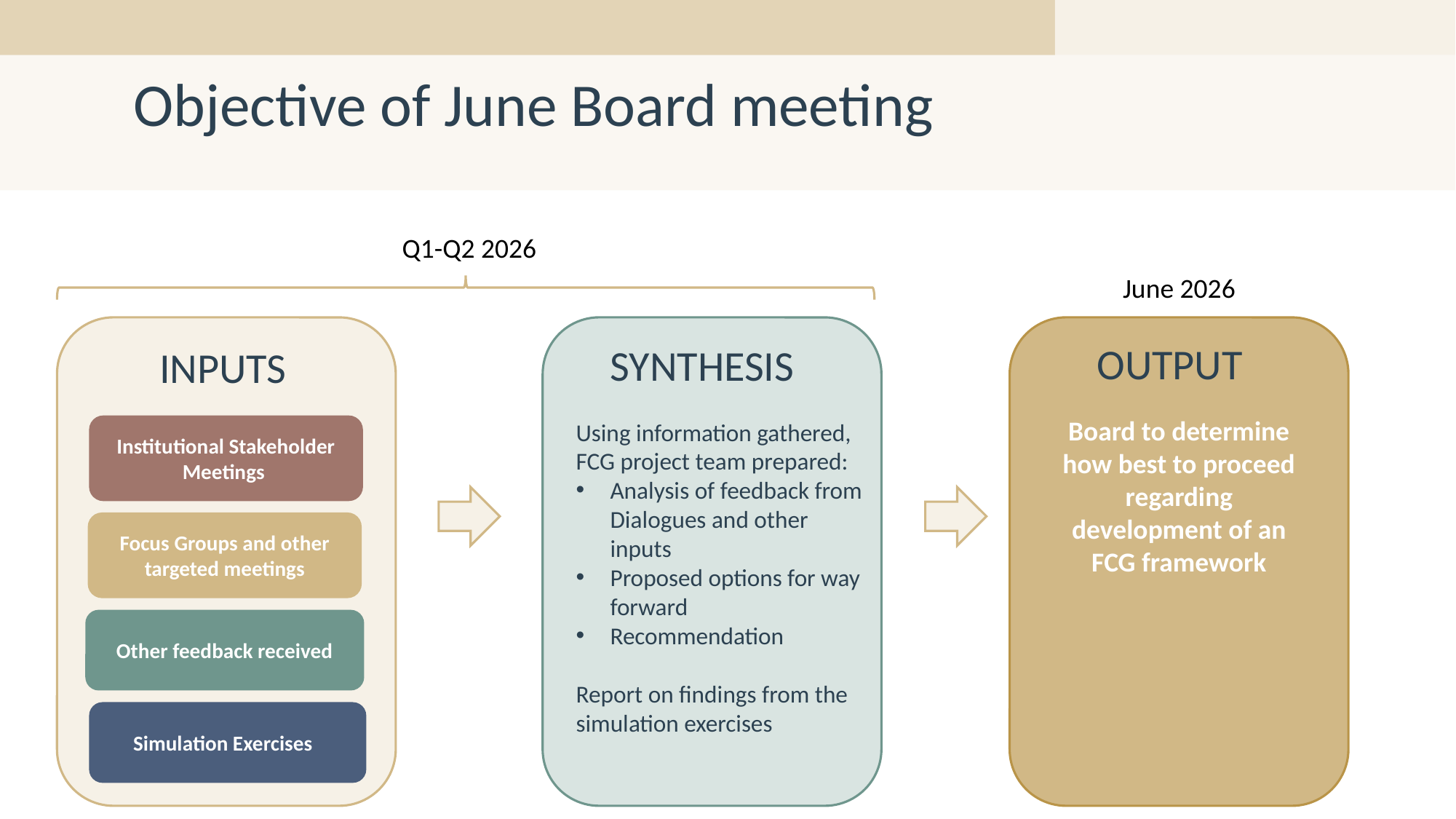

# Objective of June Board meeting
Q1-Q2 2026
June 2026

OUTPUT
SYNTHESIS
INPUTS
Board to determine how best to proceed regarding development of an FCG framework
Using information gathered, FCG project team prepared:
Analysis of feedback from Dialogues and other inputs
Proposed options for way forward
Recommendation

Report on findings from the simulation exercises
Institutional Stakeholder Meetings

Focus Groups and other targeted meetings
Other feedback received
Simulation Exercises